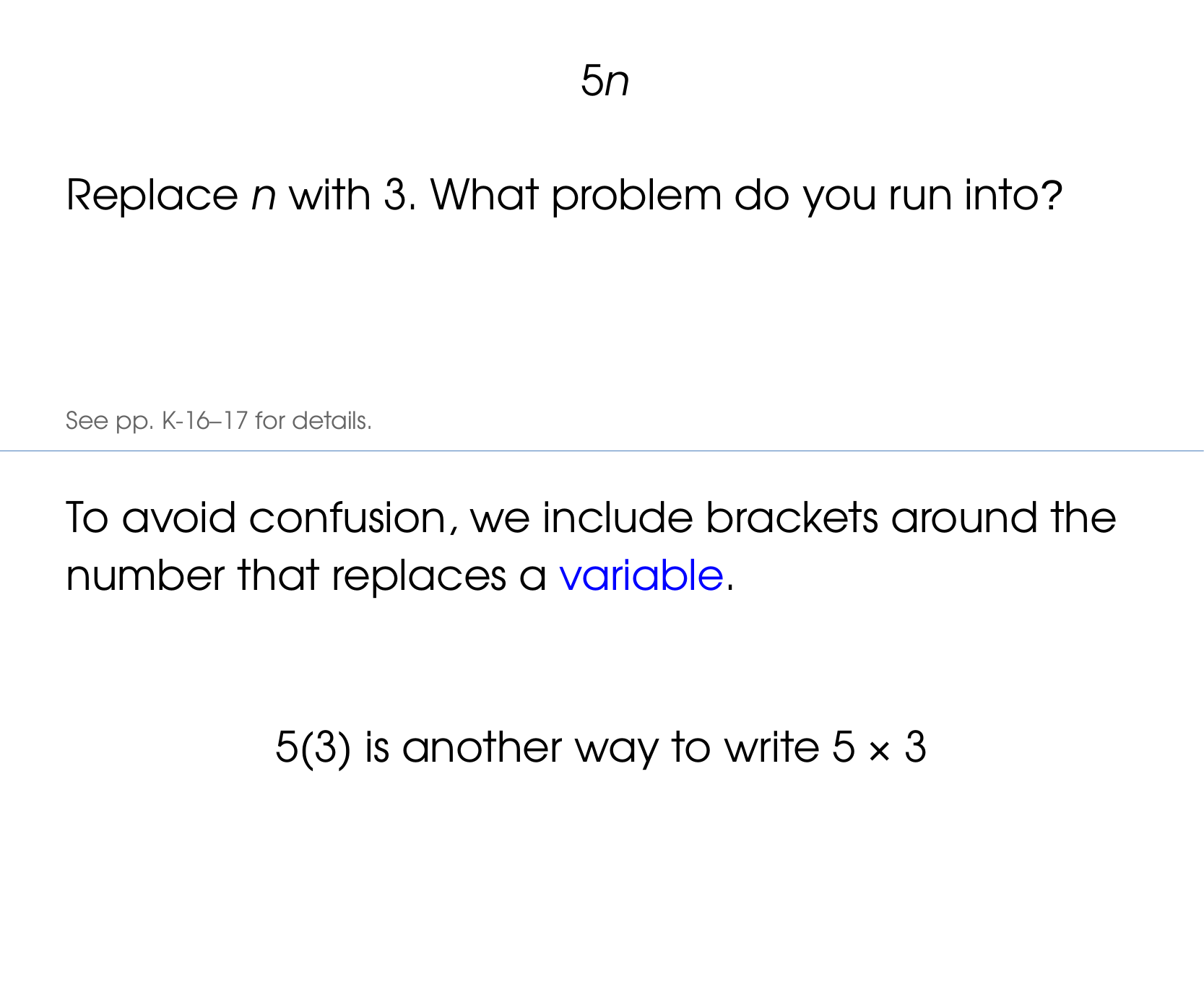

5n
Replace n with 3. What problem do you run into?
See pp. K-16–17 for details.
To avoid confusion, we include brackets around the number that replaces a variable.
5(3) is another way to write 5 × 3